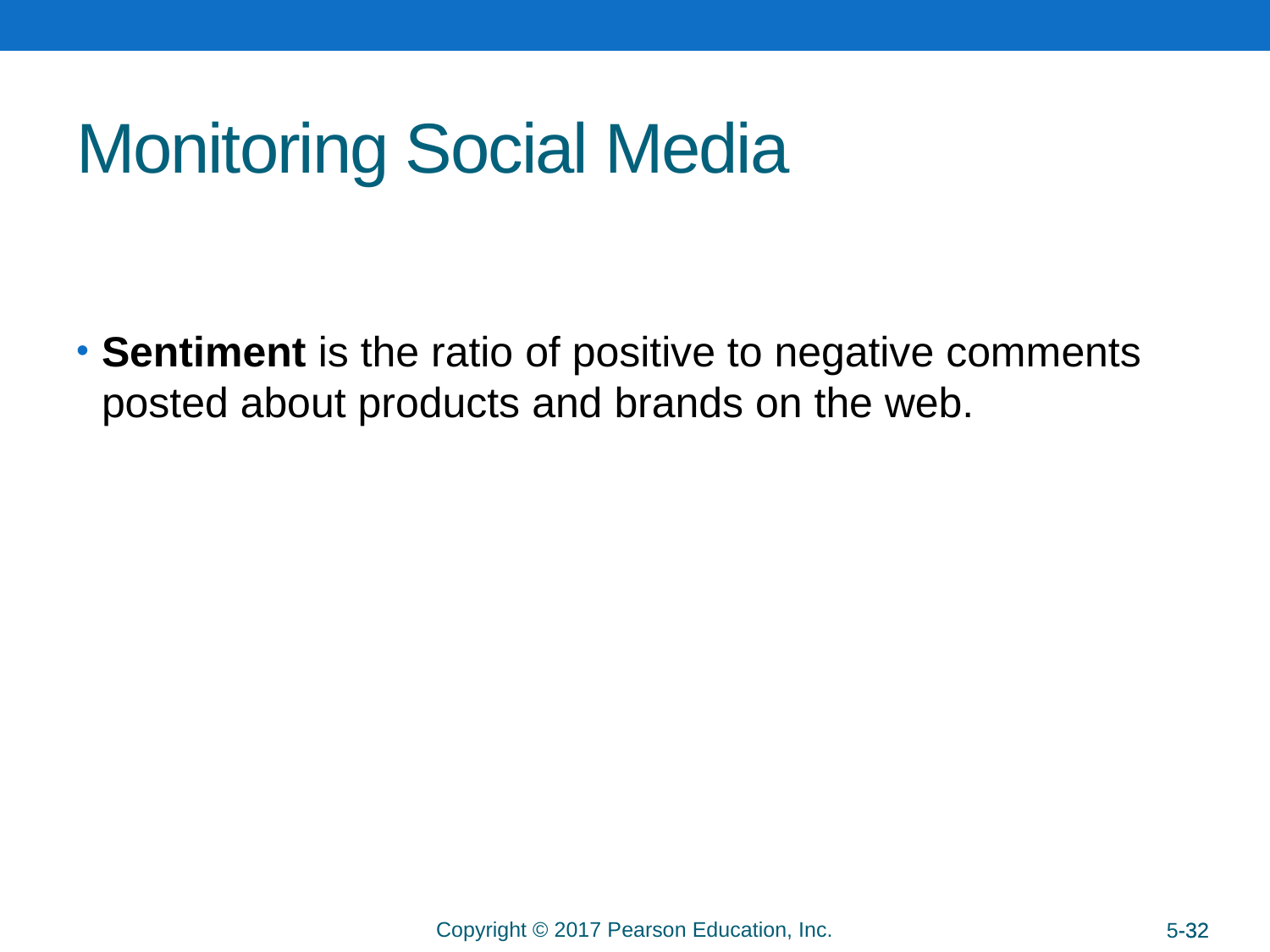

# Monitoring Social Media
Sentiment is the ratio of positive to negative comments posted about products and brands on the web.